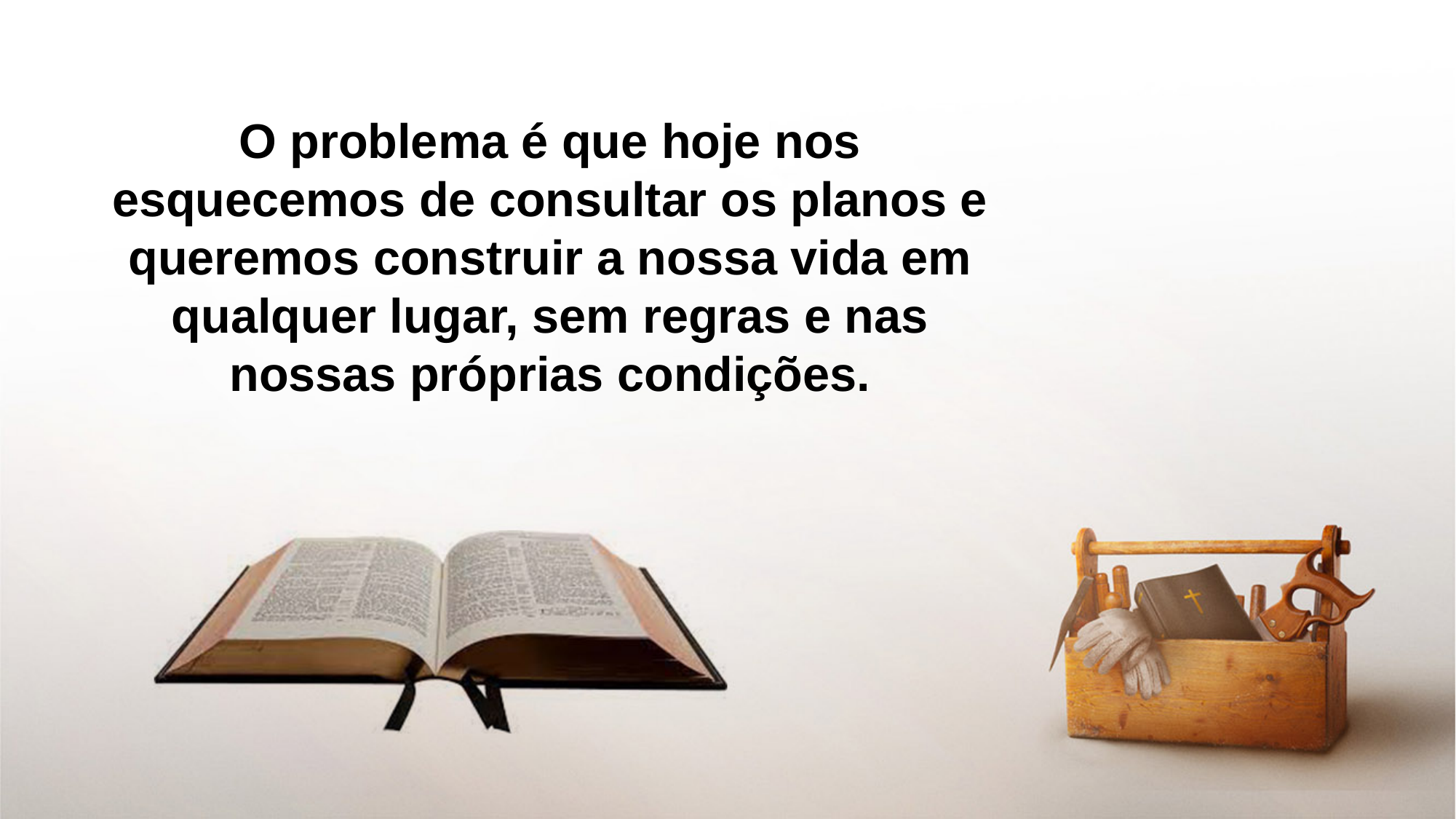

O problema é que hoje nos esquecemos de consultar os planos e queremos construir a nossa vida em qualquer lugar, sem regras e nas nossas próprias condições.